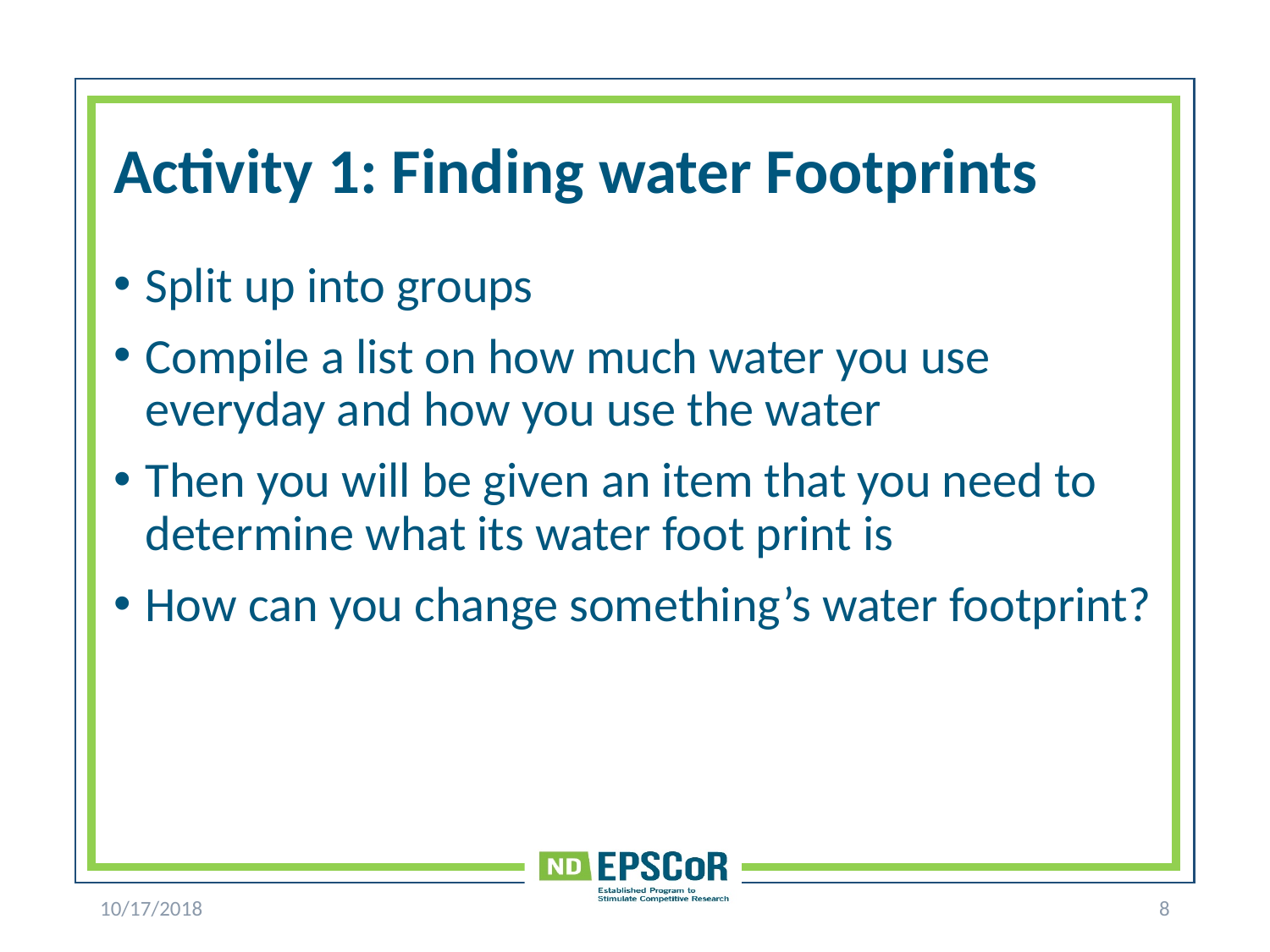

# Activity 1: Finding water Footprints
Split up into groups
Compile a list on how much water you use everyday and how you use the water
Then you will be given an item that you need to determine what its water foot print is
How can you change something’s water footprint?
10/17/2018
8